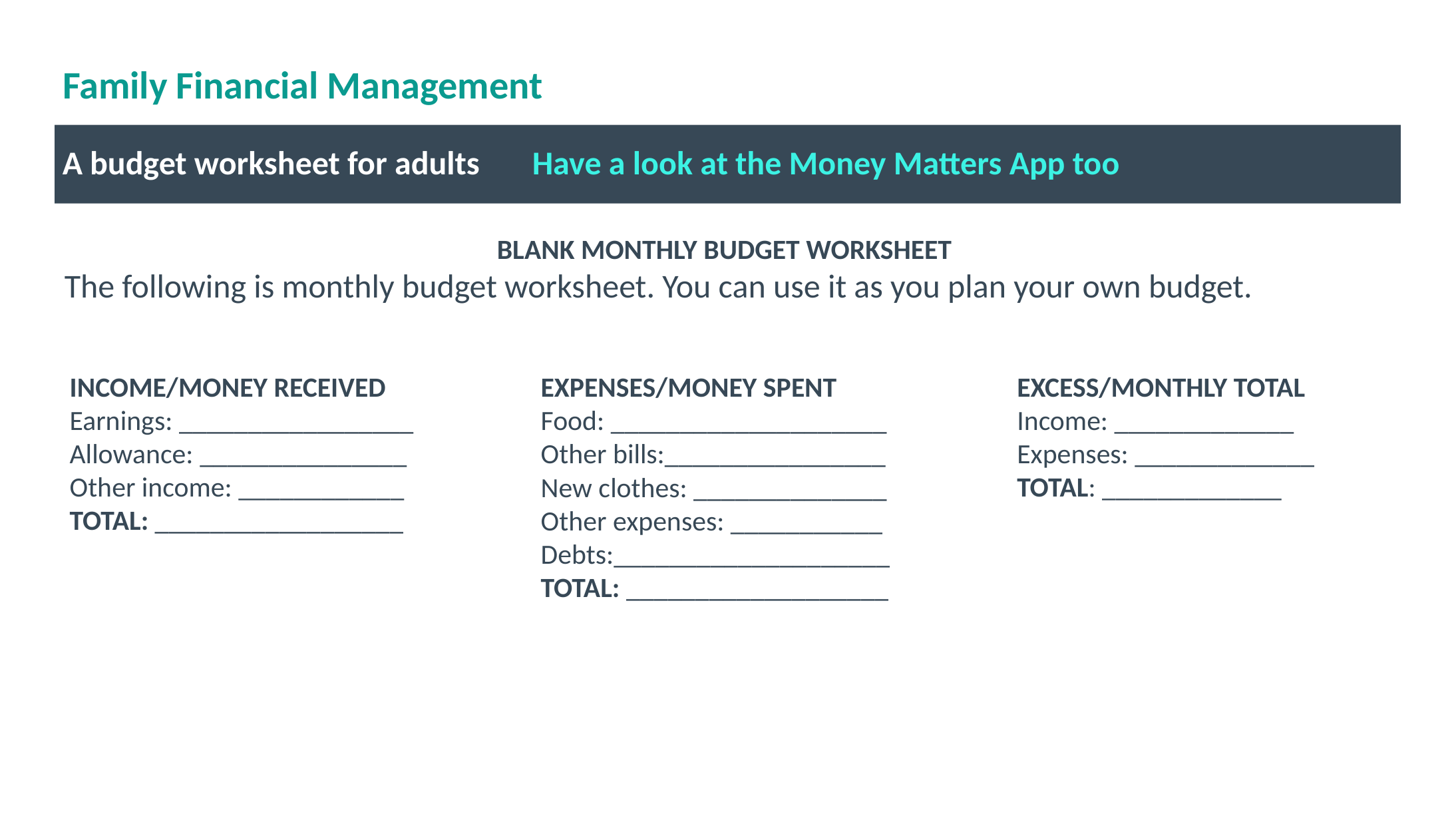

# Family Financial Management
A budget worksheet for adults       Have a look at the Money Matters App too

BLANK MONTHLY BUDGET WORKSHEET
The following is monthly budget worksheet. You can use it as you plan your own budget. whit suggestions and tips.

INCOME/MONEY RECEIVED Earnings: _________________
Allowance: _______________
Other income: ____________
TOTAL: __________________
he facilitator will help them
EXPENSES/MONEY SPENT
Food: ____________________
Other bills:________________
New clothes: ______________
Other expenses: ___________
Debts:____________________
TOTAL: ___________________
EXCESS/MONTHLY TOTAL
Income: _____________
Expenses: _____________
TOTAL: _____________